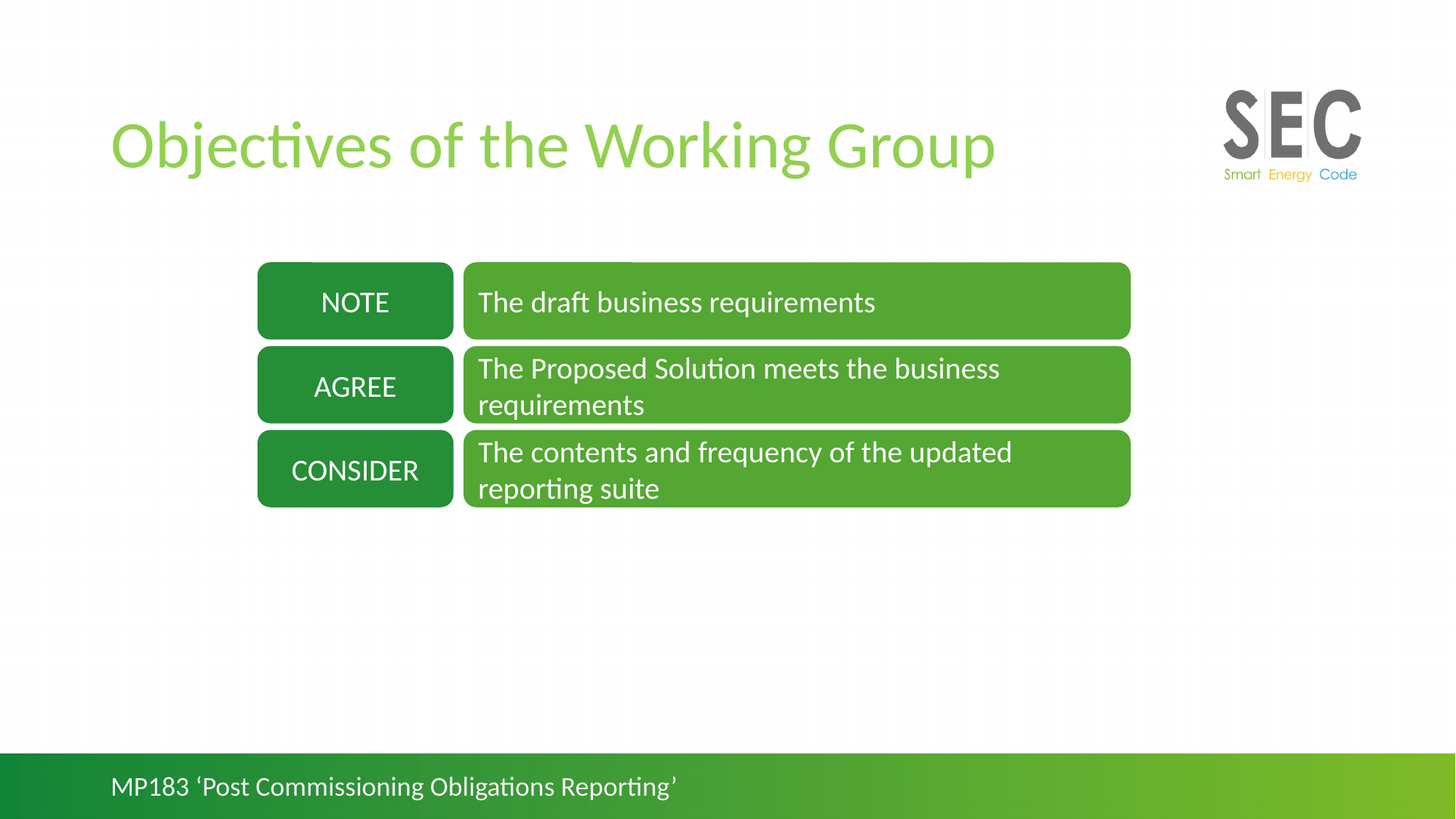

# Objectives of the Working Group
NOTE
The draft business requirements
AGREE
The Proposed Solution meets the business requirements
CONSIDER
The contents and frequency of the updated reporting suite
MP183 ‘Post Commissioning Obligations Reporting’